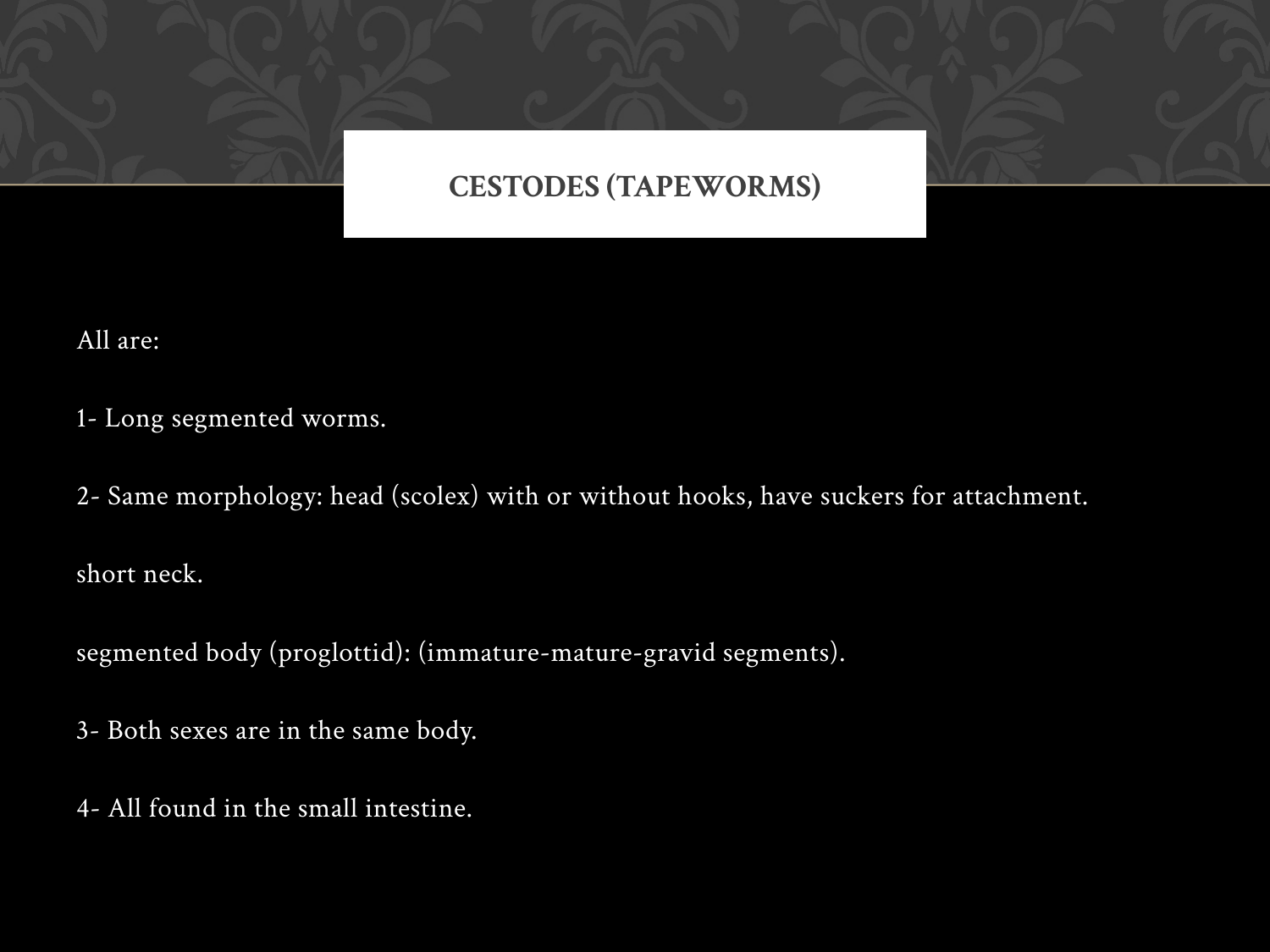

# Cestodes (Tapeworms)
All are:
1- Long segmented worms.
2- Same morphology: head (scolex) with or without hooks, have suckers for attachment.
short neck.
segmented body (proglottid): (immature-mature-gravid segments).
3- Both sexes are in the same body.
4- All found in the small intestine.